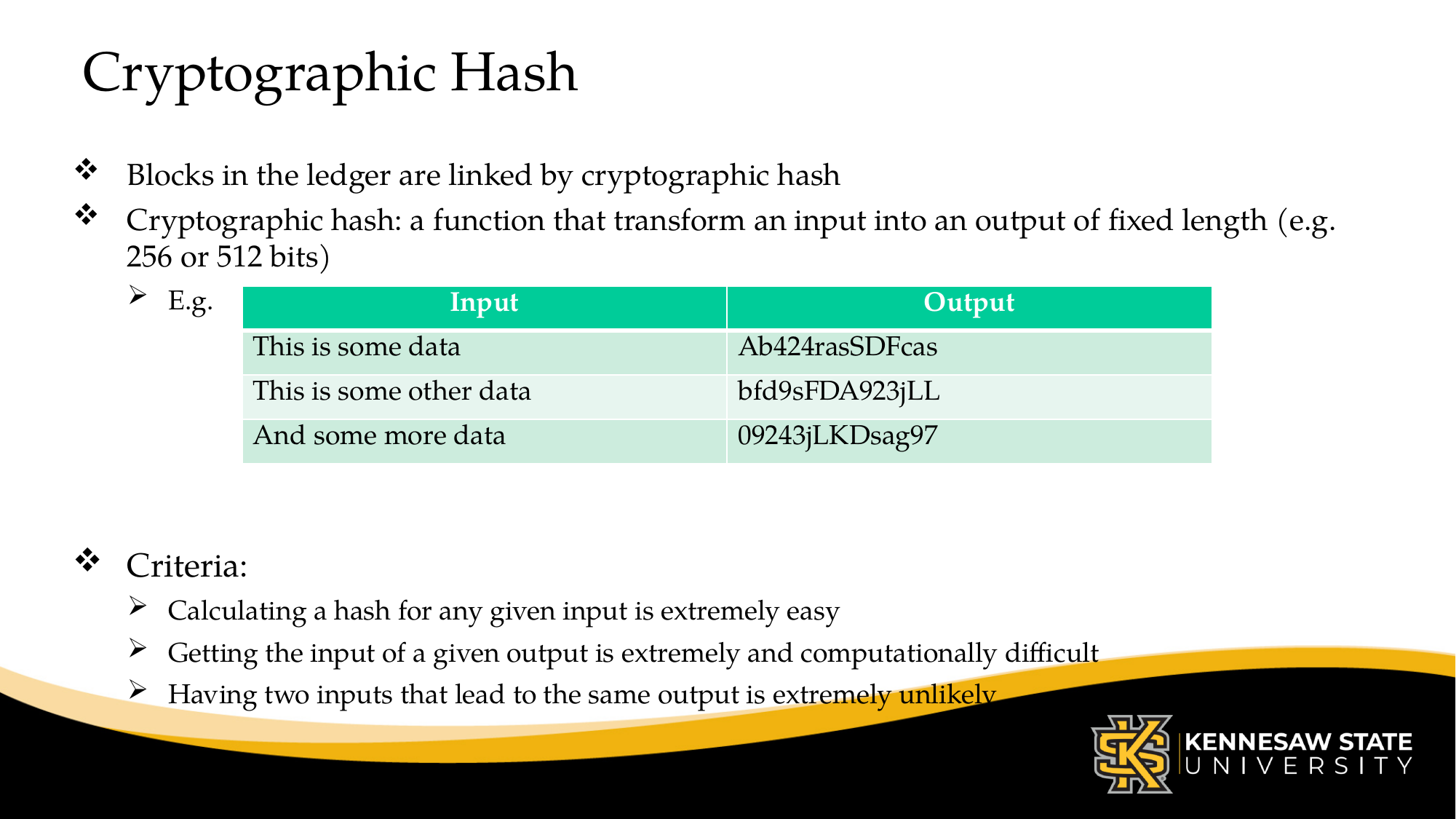

# Cryptographic Hash
Blocks in the ledger are linked by cryptographic hash
Cryptographic hash: a function that transform an input into an output of fixed length (e.g. 256 or 512 bits)
E.g.

Criteria:
Calculating a hash for any given input is extremely easy
Getting the input of a given output is extremely and computationally difficult
Having two inputs that lead to the same output is extremely unlikely
| Input | Output |
| --- | --- |
| This is some data | Ab424rasSDFcas |
| This is some other data | bfd9sFDA923jLL |
| And some more data | 09243jLKDsag97 |